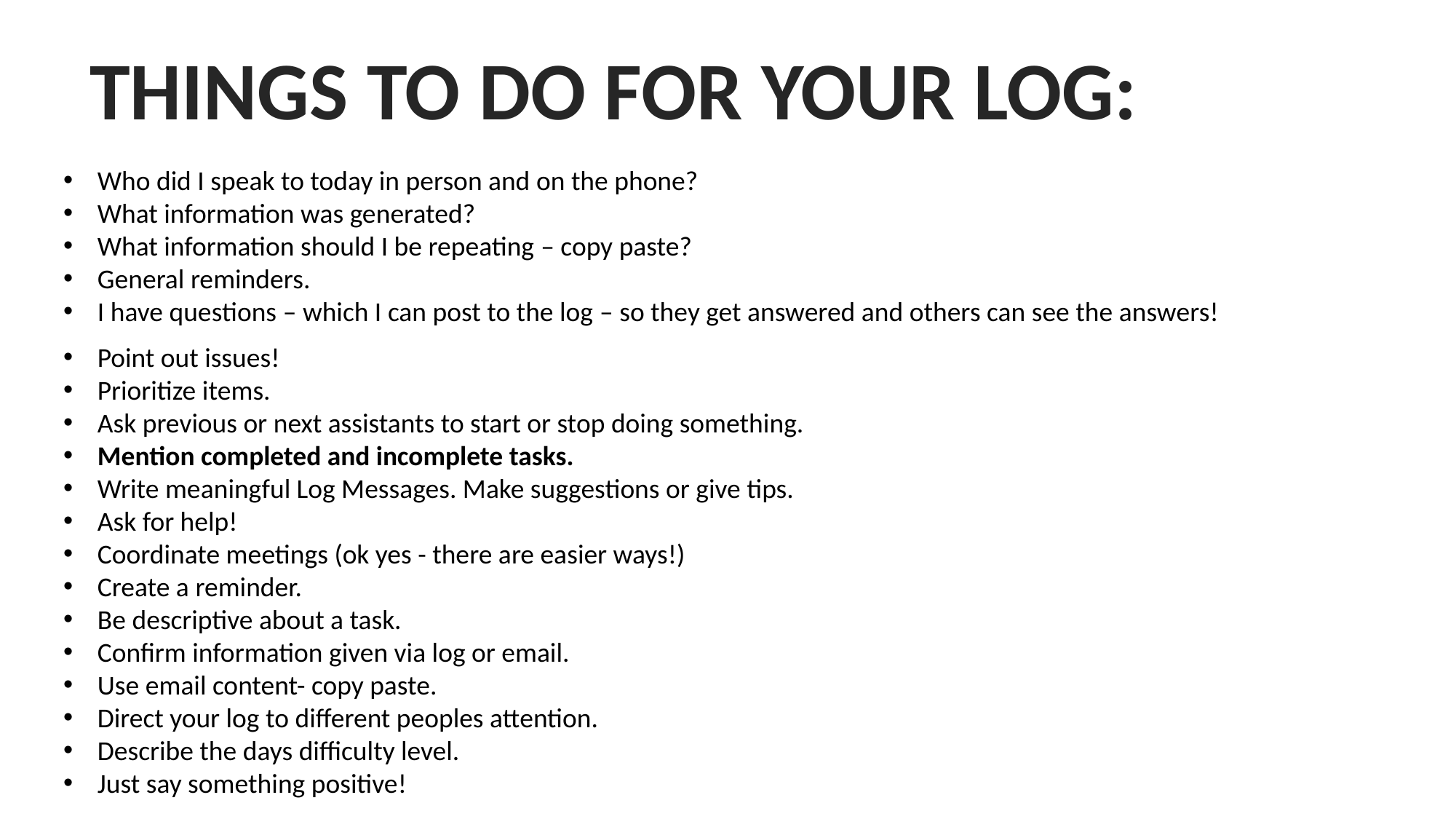

THINGS TO DO FOR YOUR LOG:

Who did I speak to today in person and on the phone?
What information was generated?
What information should I be repeating – copy paste?
General reminders.
I have questions – which I can post to the log – so they get answered and others can see the answers!
Point out issues!
Prioritize items.
Ask previous or next assistants to start or stop doing something.
Mention completed and incomplete tasks.
Write meaningful Log Messages. Make suggestions or give tips.
Ask for help!
Coordinate meetings (ok yes - there are easier ways!)
Create a reminder.
Be descriptive about a task.
Confirm information given via log or email.
Use email content- copy paste.
Direct your log to different peoples attention.
Describe the days difficulty level.
Just say something positive!